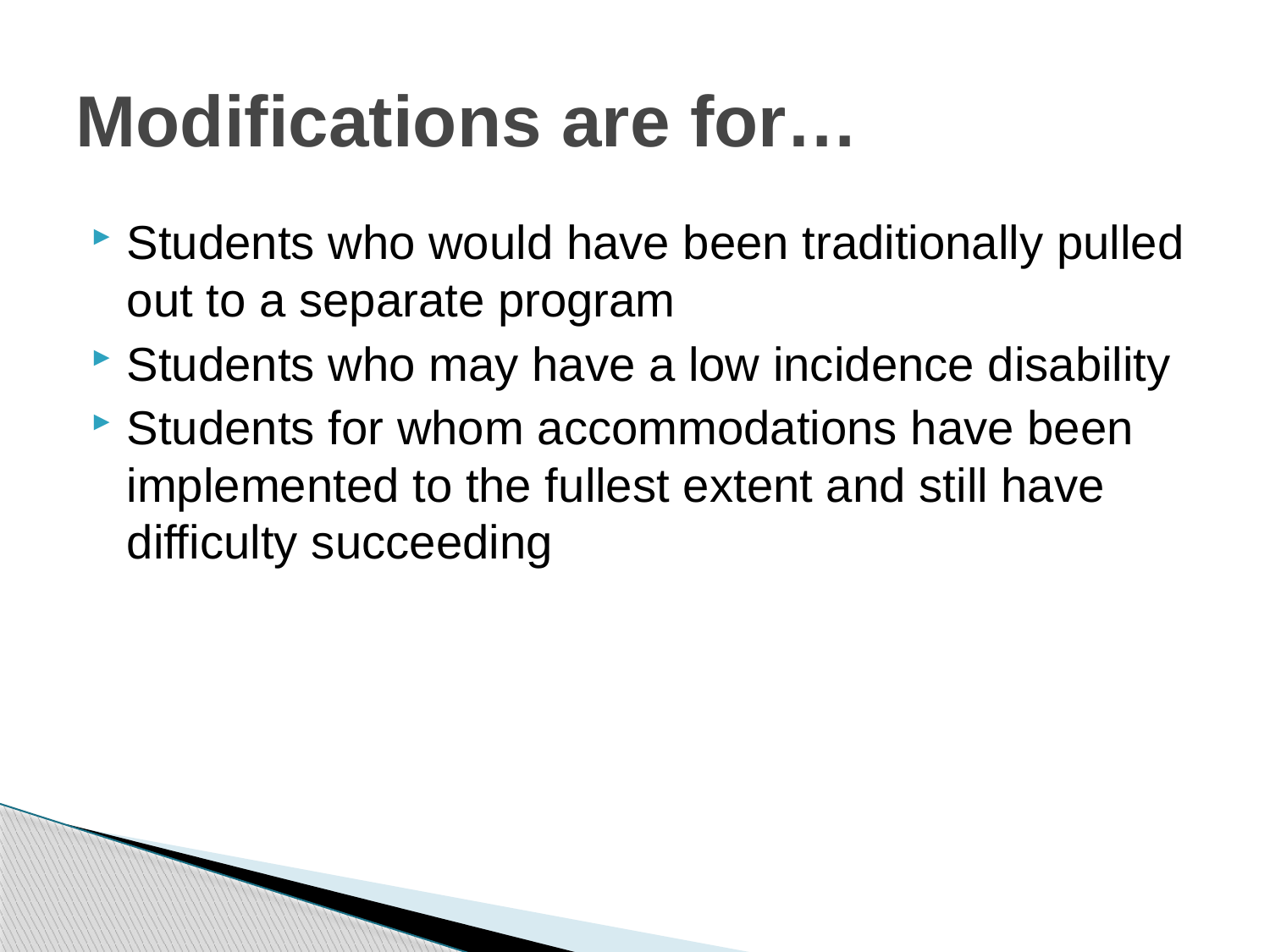

# Modifications are for…
Students who would have been traditionally pulled out to a separate program
Students who may have a low incidence disability
Students for whom accommodations have been implemented to the fullest extent and still have difficulty succeeding